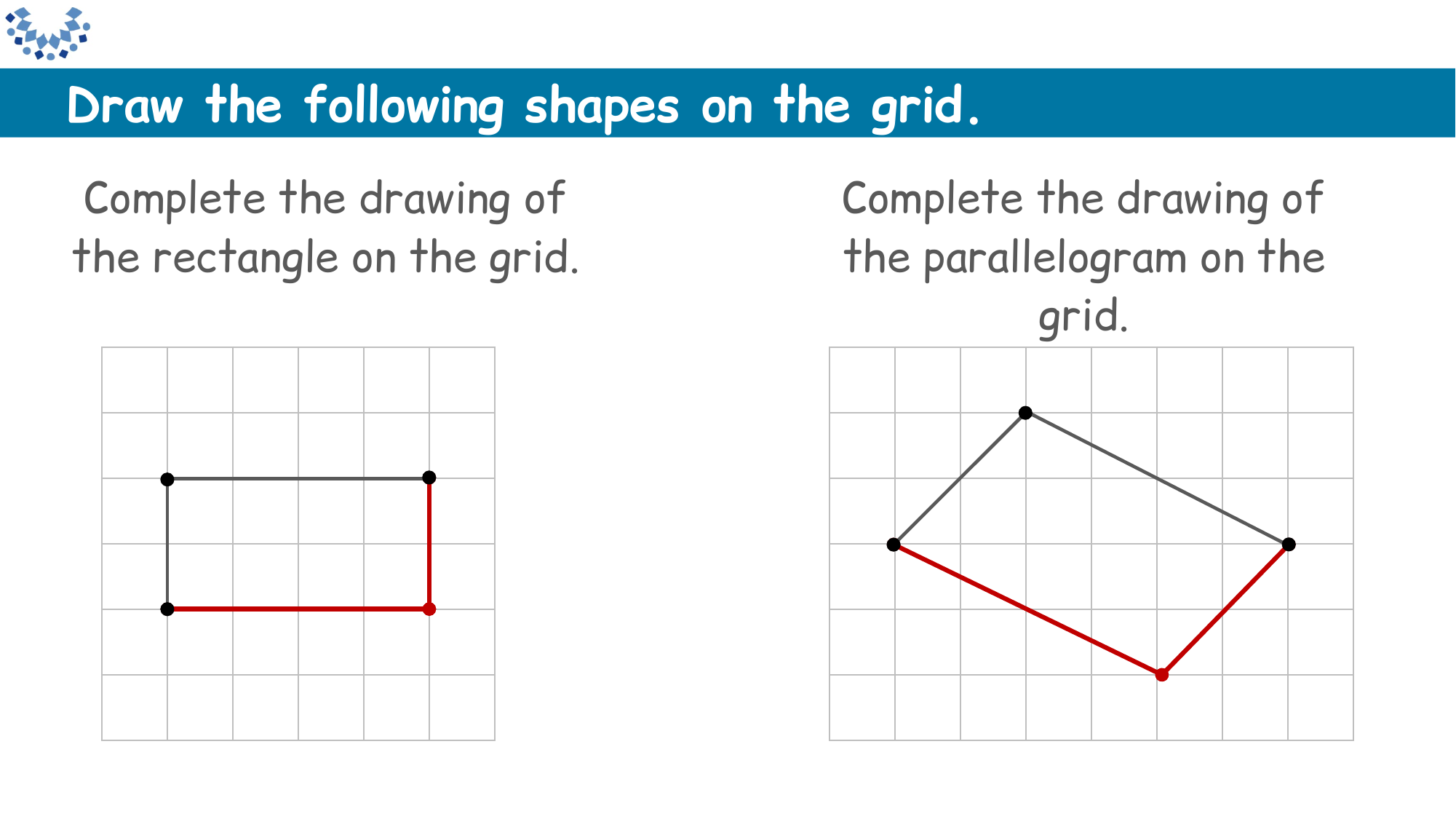

Draw the following shapes on the grid.
Complete the drawing of the rectangle on the grid.
Complete the drawing of the parallelogram on the grid.
|  |  |  |  |  |  |
| --- | --- | --- | --- | --- | --- |
|  |  |  |  |  |  |
|  |  |  |  |  |  |
|  |  |  |  |  |  |
|  |  |  |  |  |  |
|  |  |  |  |  |  |
|  |  |  |  |  |  |  |  |
| --- | --- | --- | --- | --- | --- | --- | --- |
|  |  |  |  |  |  |  |  |
|  |  |  |  |  |  |  |  |
|  |  |  |  |  |  |  |  |
|  |  |  |  |  |  |  |  |
|  |  |  |  |  |  |  |  |